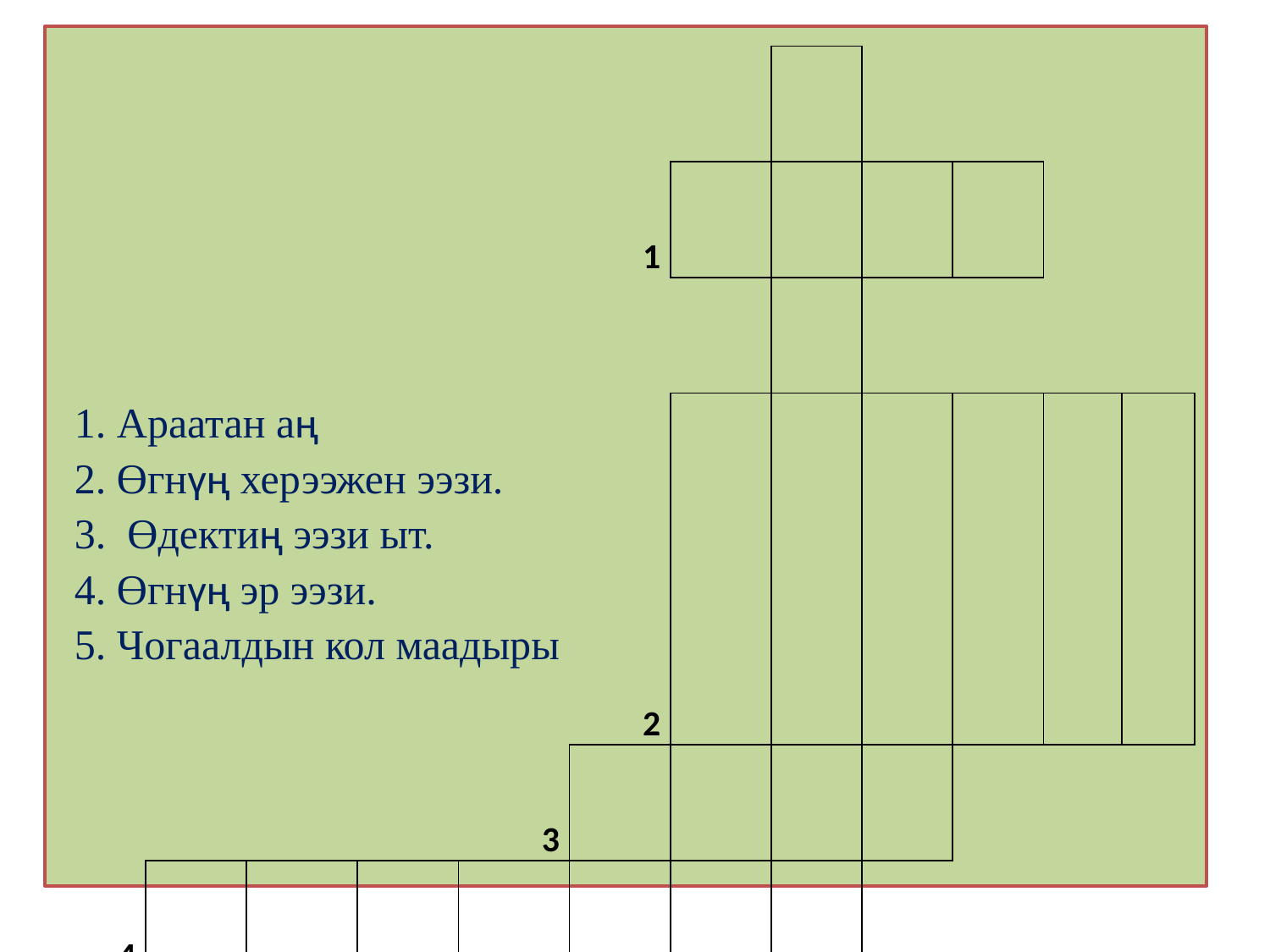

| 1. Араатан аң 2. Өгнүң херээжен ээзи. 3. Өдектиң ээзи ыт. 4. Өгнүң эр ээзи. 5. Чогаалдын кол маадыры |  |  |  |  |  |  |  |  |  |  |  |
| --- | --- | --- | --- | --- | --- | --- | --- | --- | --- | --- | --- |
|  |  |  |  |  | 1 |  |  |  |  |  |  |
|  |  |  |  |  |  |  |  |  |  |  |  |
|  |  |  |  |  | 2 |  |  |  |  |  |  |
|  |  |  |  | 3 |  |  |  |  |  |  |  |
| 4 |  |  |  |  |  |  |  |  |  |  |  |
|  |  | 5 |  |  |  |  |  |  |  |  |  |